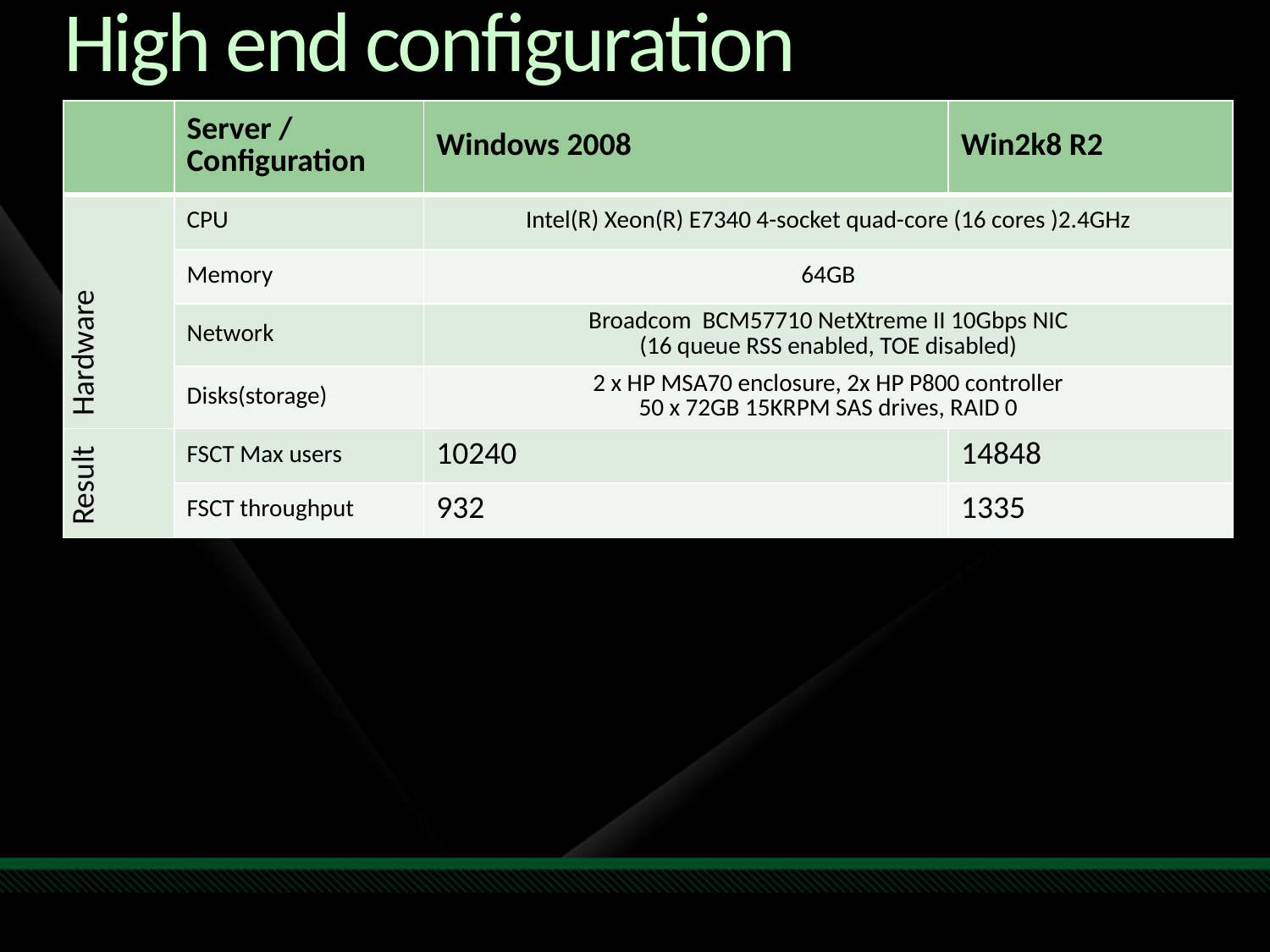

# High end configuration
|  | Server / Configuration | Windows 2008 | Win2k8 R2 |
| --- | --- | --- | --- |
| Hardware | CPU | Intel(R) Xeon(R) E7340 4-socket quad-core (16 cores )2.4GHz |  |
|  | Memory | 64GB |  |
|  | Network | Broadcom BCM57710 NetXtreme II 10Gbps NIC (16 queue RSS enabled, TOE disabled) |  |
|  | Disks(storage) | 2 x HP MSA70 enclosure, 2x HP P800 controller 50 x 72GB 15KRPM SAS drives, RAID 0 |  |
| Result | FSCT Max users | 10240 | 14848 |
|  | FSCT throughput | 932 | 1335 |